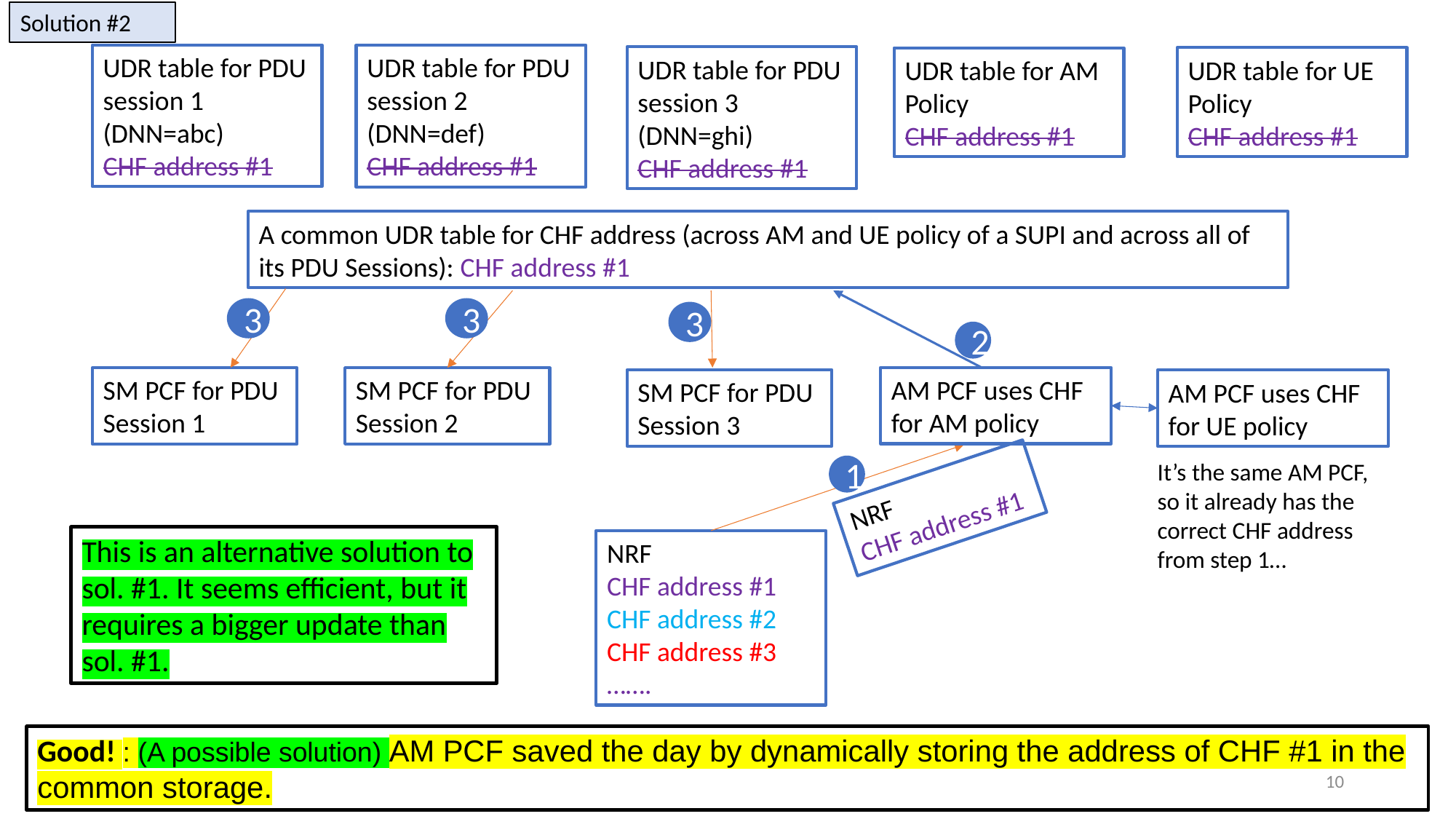

Solution #2
UDR table for PDU session 1 (DNN=abc)
CHF address #1
UDR table for PDU session 2 (DNN=def)
CHF address #1
UDR table for PDU session 3 (DNN=ghi)
CHF address #1
UDR table for UE Policy
CHF address #1
UDR table for AM Policy
CHF address #1
A common UDR table for CHF address (across AM and UE policy of a SUPI and across all of its PDU Sessions): CHF address #1
3
3
3
2
AM PCF uses CHF for AM policy
SM PCF for PDU Session 1
SM PCF for PDU Session 2
SM PCF for PDU Session 3
AM PCF uses CHF for UE policy
It’s the same AM PCF, so it already has the correct CHF address from step 1…
1
NRF
CHF address #1
This is an alternative solution to sol. #1. It seems efficient, but it requires a bigger update than sol. #1.
NRF
CHF address #1
CHF address #2
CHF address #3
…….
Good! : (A possible solution) AM PCF saved the day by dynamically storing the address of CHF #1 in the common storage.
10